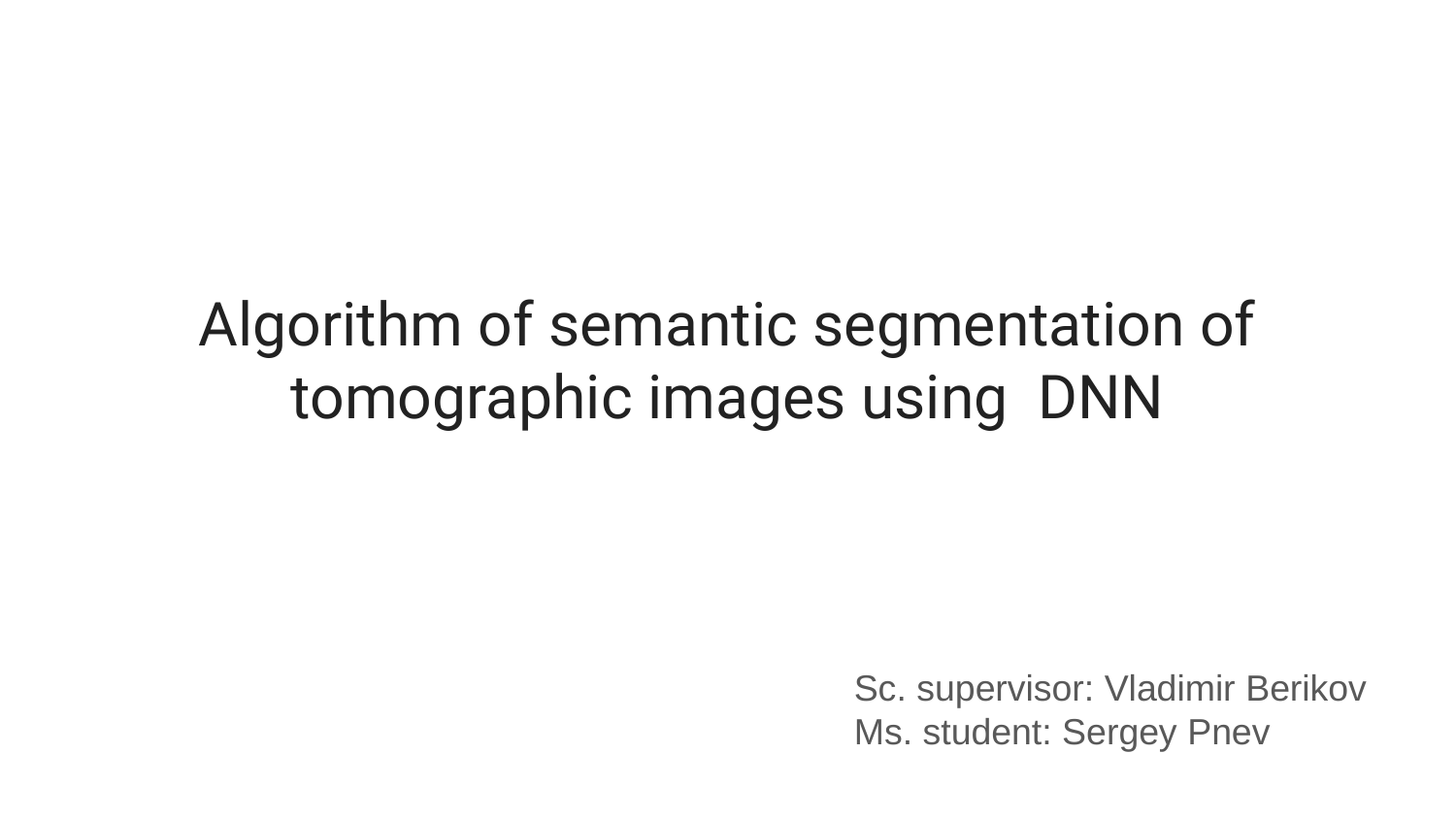

# Algorithm of semantic segmentation of tomographic images using  DNN
Sc. supervisor: Vladimir Berikov
Ms. student: Sergey Pnev